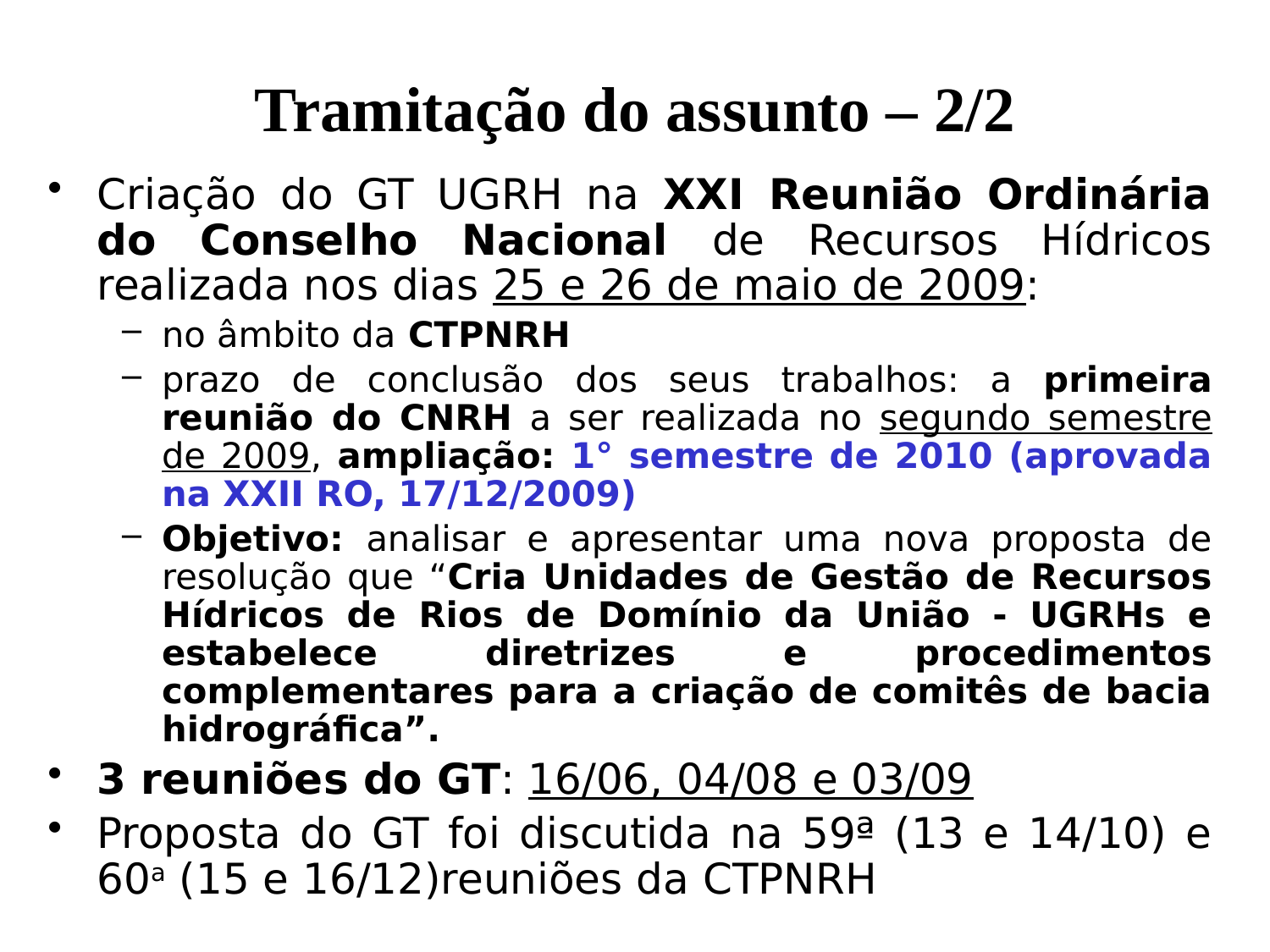

# Tramitação do assunto – 2/2
Criação do GT UGRH na XXI Reunião Ordinária do Conselho Nacional de Recursos Hídricos realizada nos dias 25 e 26 de maio de 2009:
no âmbito da CTPNRH
prazo de conclusão dos seus trabalhos: a primeira reunião do CNRH a ser realizada no segundo semestre de 2009, ampliação: 1° semestre de 2010 (aprovada na XXII RO, 17/12/2009)
Objetivo: analisar e apresentar uma nova proposta de resolução que “Cria Unidades de Gestão de Recursos Hídricos de Rios de Domínio da União - UGRHs e estabelece diretrizes e procedimentos complementares para a criação de comitês de bacia hidrográfica”.
3 reuniões do GT: 16/06, 04/08 e 03/09
Proposta do GT foi discutida na 59ª (13 e 14/10) e 60a (15 e 16/12)reuniões da CTPNRH